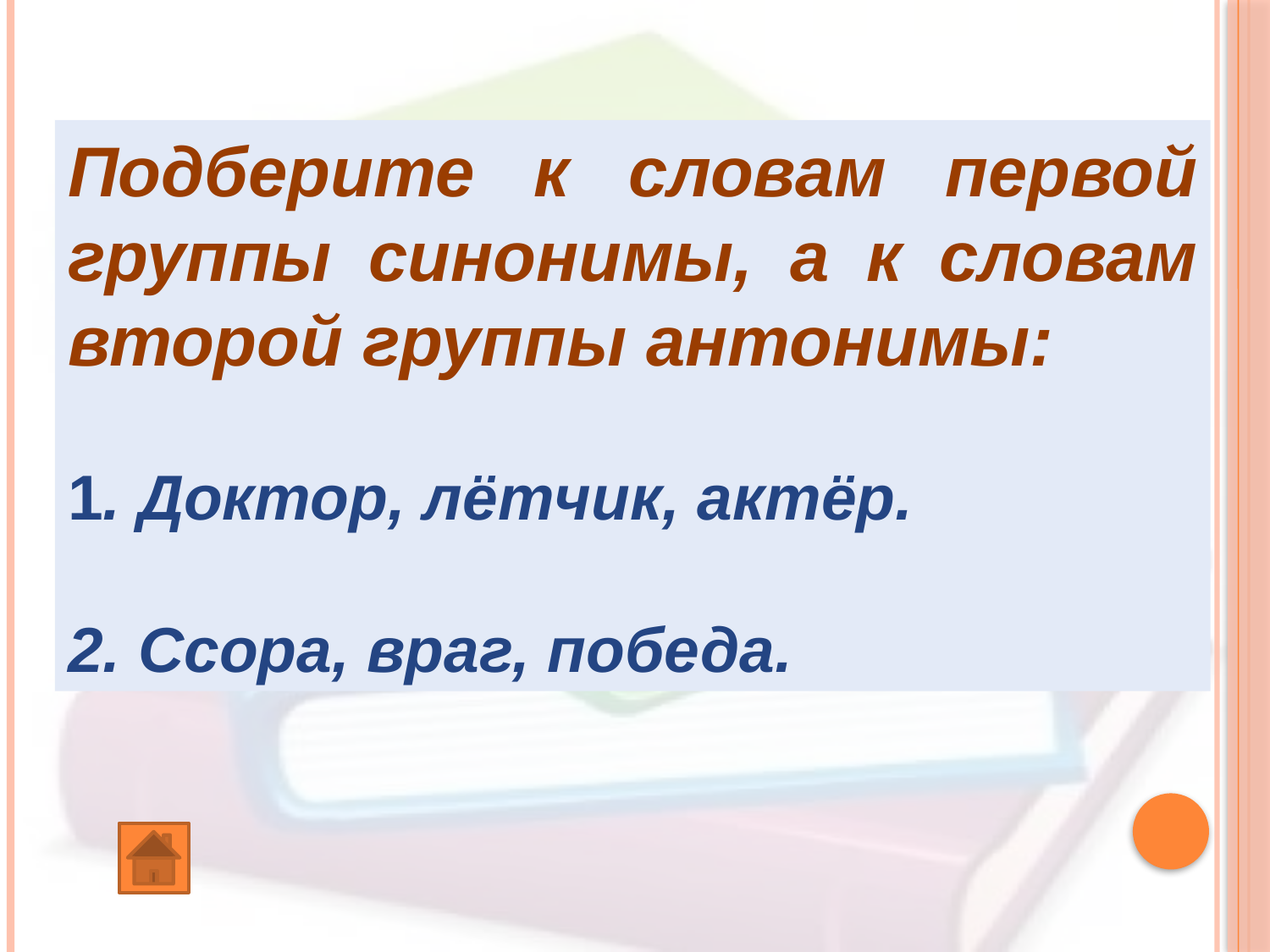

Подберите к словам первой группы синонимы, а к словам второй группы антонимы:

1. Доктор, лётчик, актёр.

2. Ссора, враг, победа.